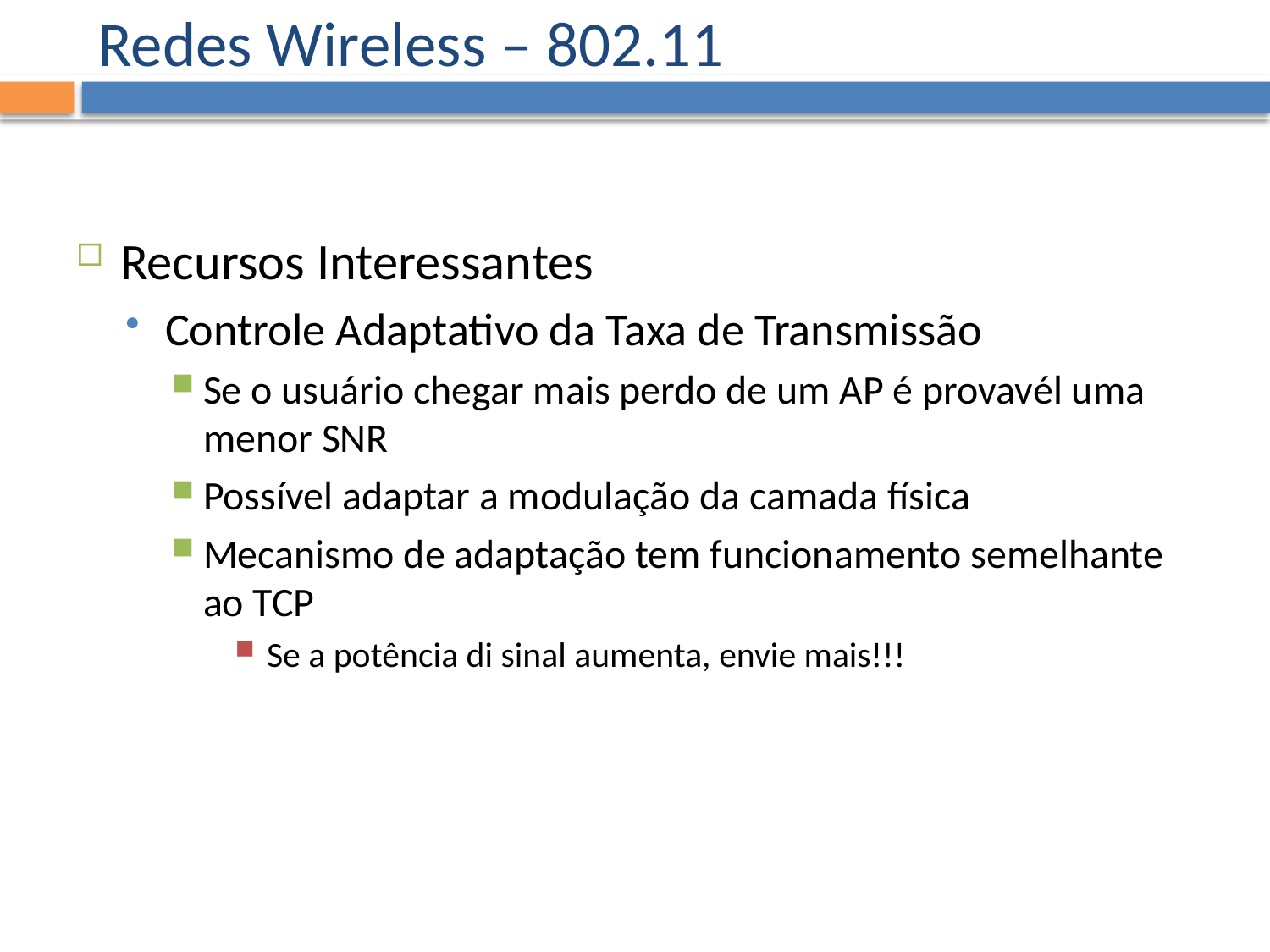

# Redes Wireless – 802.11
Recursos Interessantes
Controle Adaptativo da Taxa de Transmissão
Se o usuário chegar mais perdo de um AP é provavél uma menor SNR
Possível adaptar a modulação da camada física
Mecanismo de adaptação tem funcionamento semelhante ao TCP
Se a potência di sinal aumenta, envie mais!!!